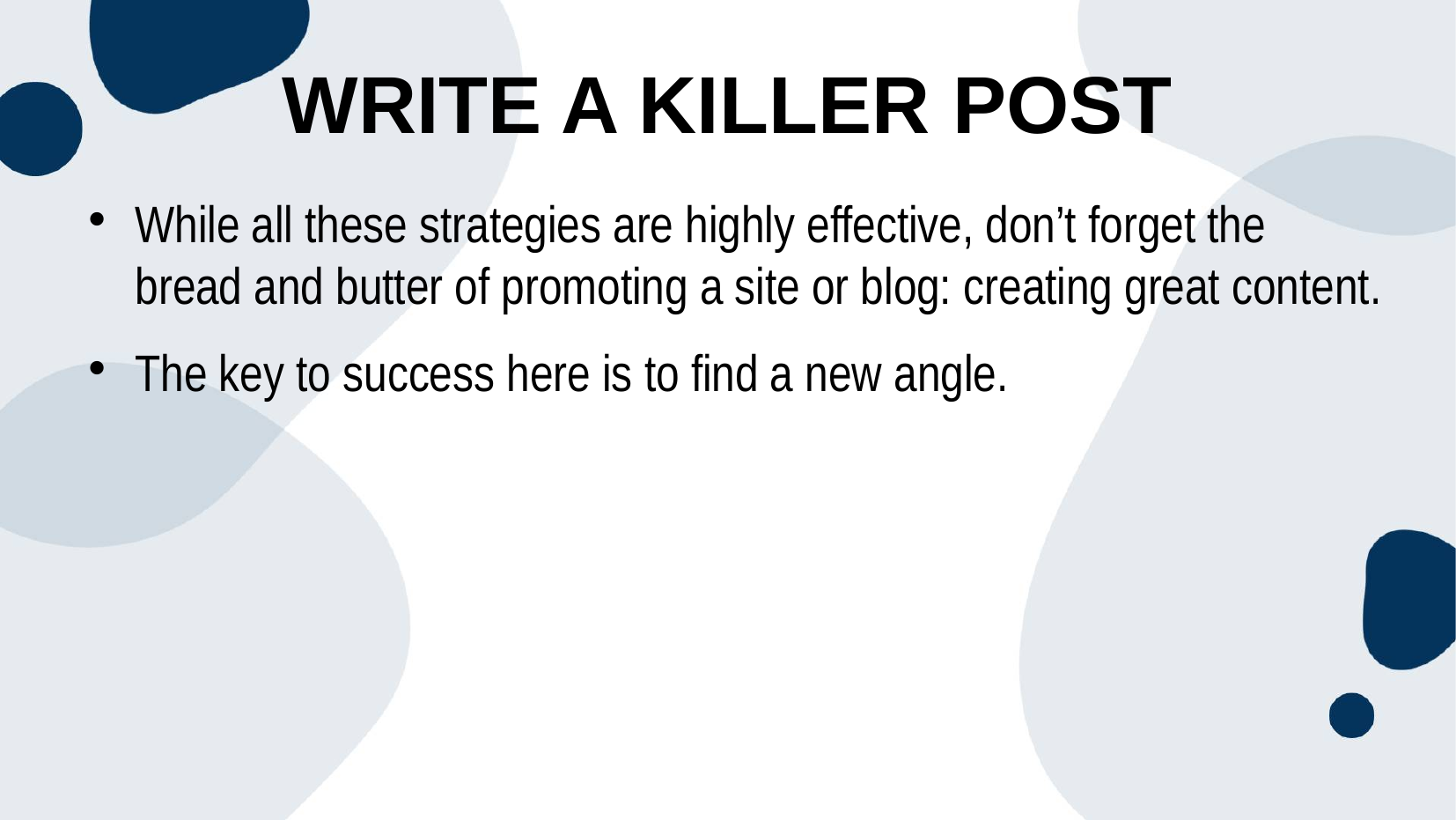

Write a Killer Post
While all these strategies are highly effective, don’t forget the bread and butter of promoting a site or blog: creating great content.
The key to success here is to find a new angle.